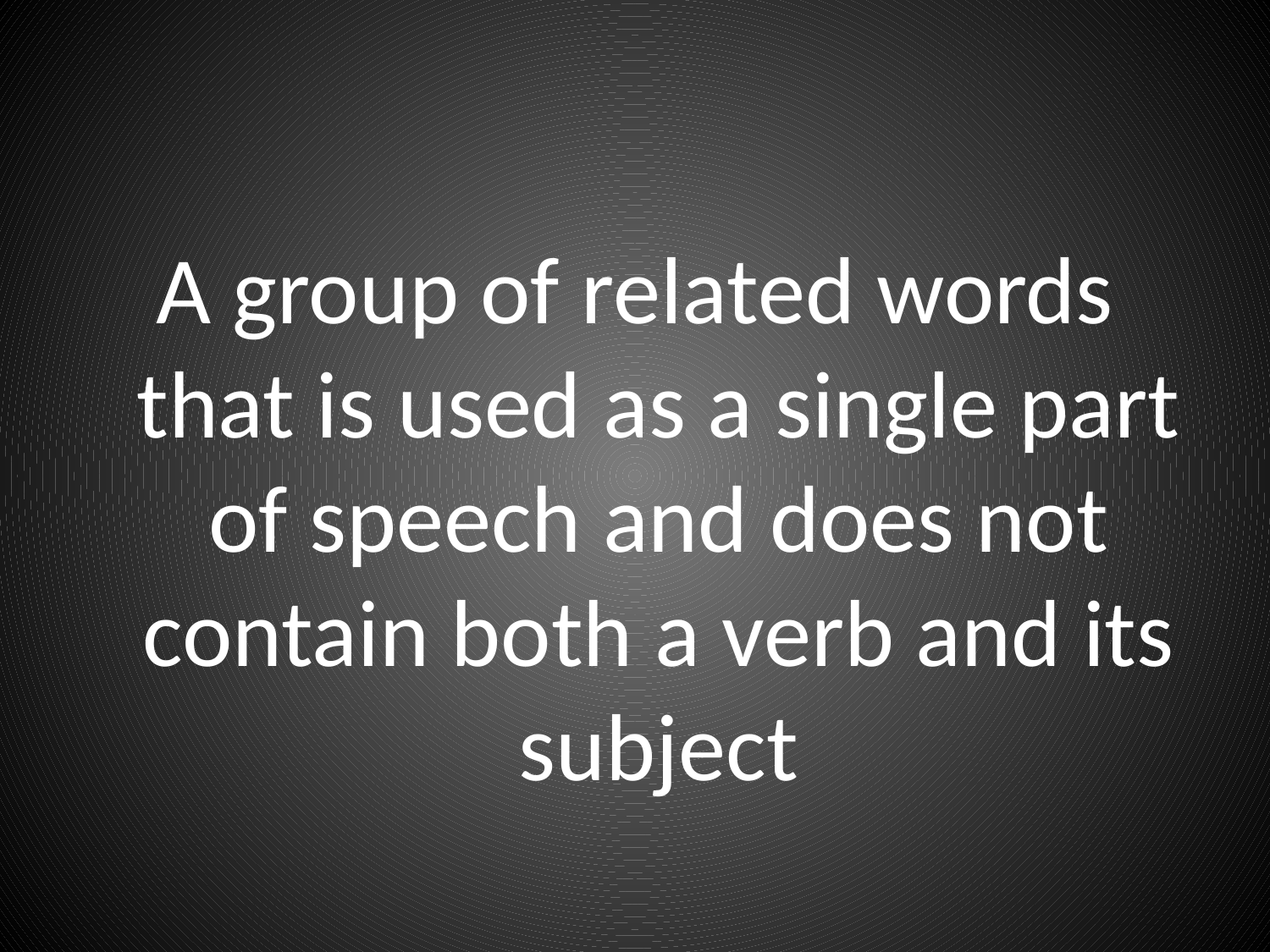

A group of related words that is used as a single part of speech and does not contain both a verb and its subject